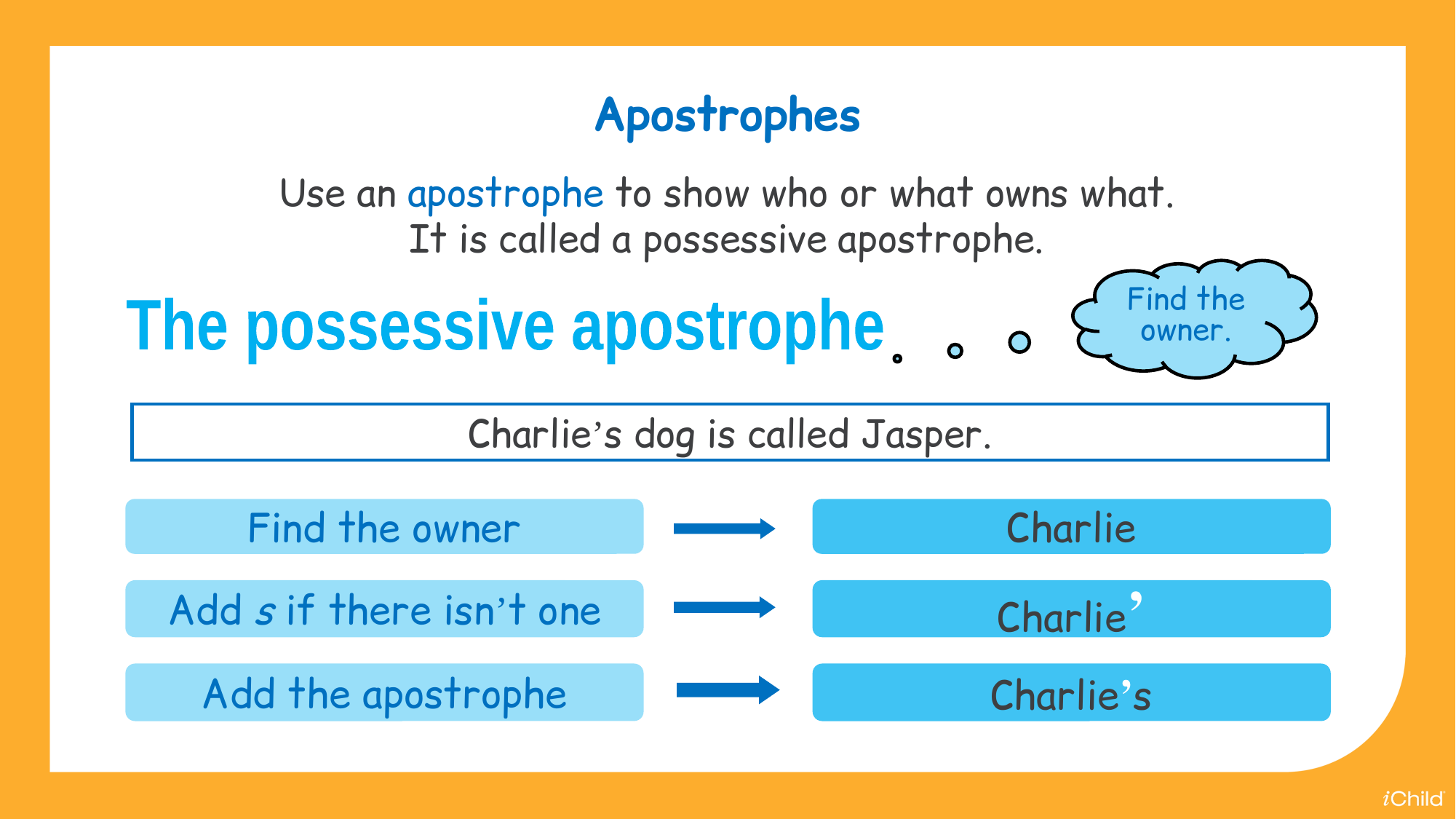

Apostrophes
Use an apostrophe to show who or what owns what.
It is called a possessive apostrophe.
Find the owner.
The possessive apostrophe
Charlie’s dog is called Jasper.
Find the owner
Charlie

Add s if there isn’t one
Charlie’

Add the apostrophe
Charlie’s